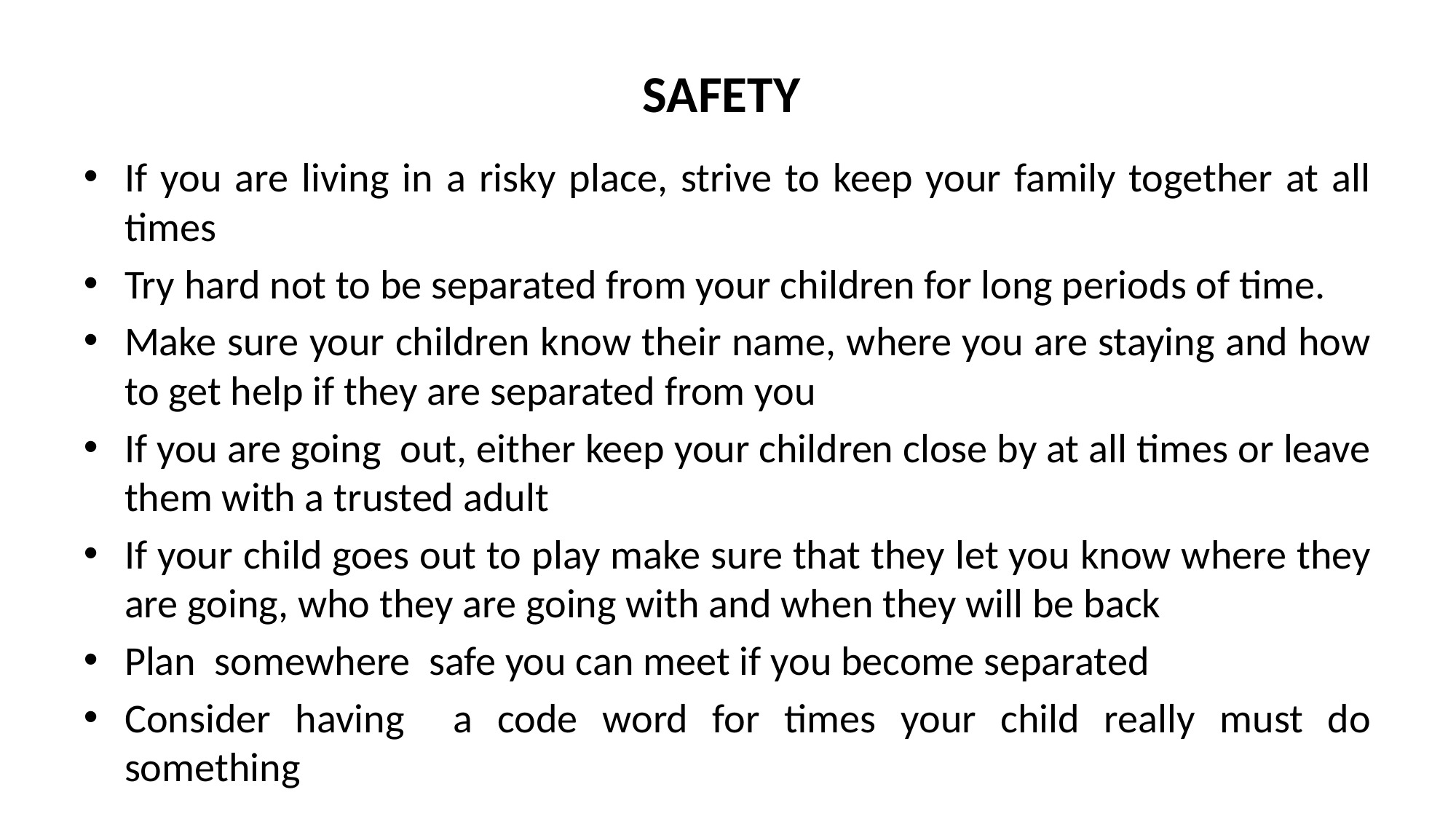

# SAFETY
If you are living in a risky place, strive to keep your family together at all times
Try hard not to be separated from your children for long periods of time.
Make sure your children know their name, where you are staying and how to get help if they are separated from you
If you are going  out, either keep your children close by at all times or leave them with a trusted adult
If your child goes out to play make sure that they let you know where they are going, who they are going with and when they will be back
Plan  somewhere  safe you can meet if you become separated
Consider having  a code word for times your child really must do something